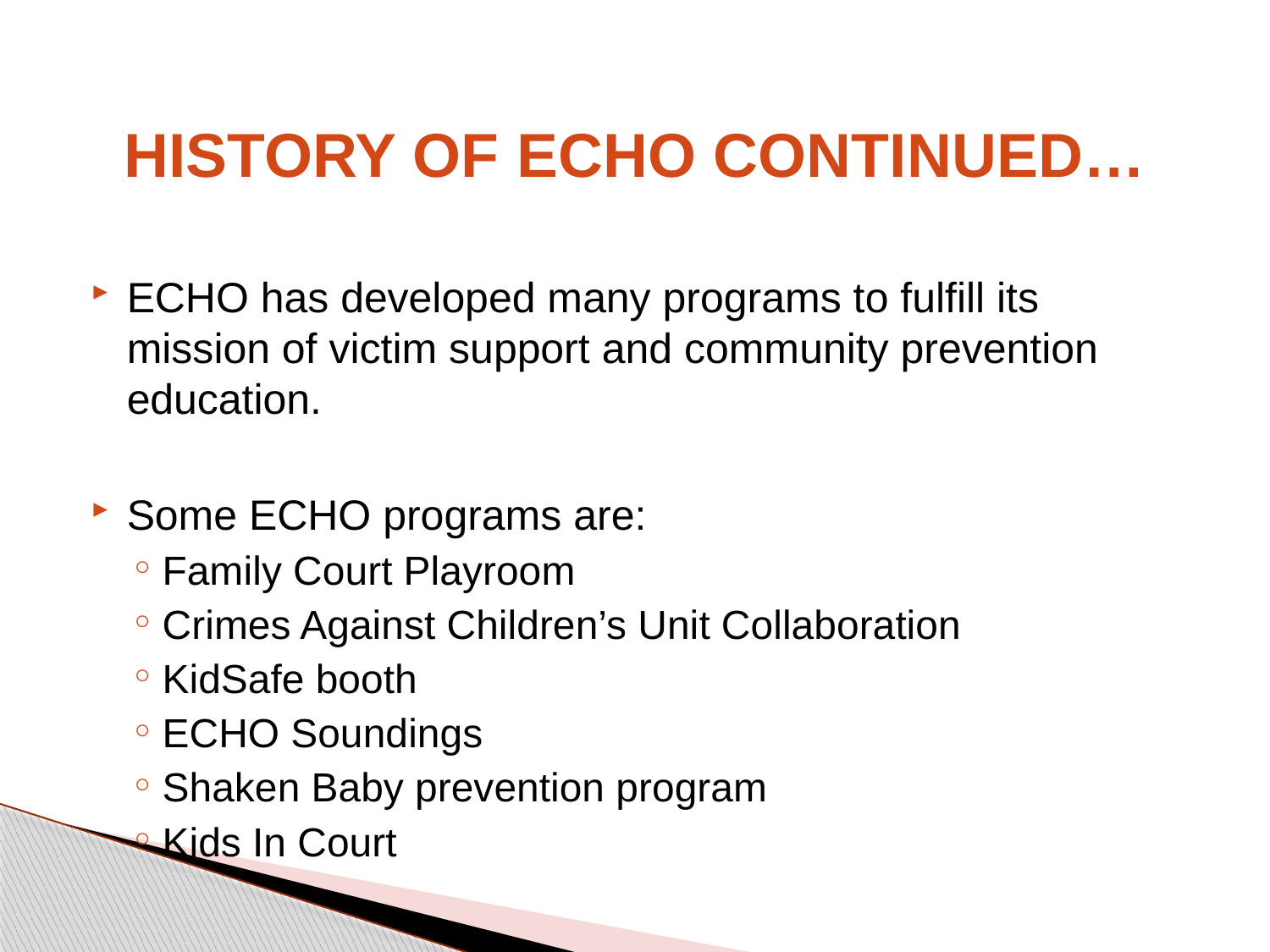

# HISTORY OF ECHO continued…
ECHO has developed many programs to fulfill its mission of victim support and community prevention education.

Some ECHO programs are:
Family Court Playroom
Crimes Against Children’s Unit Collaboration
KidSafe booth
ECHO Soundings
Shaken Baby prevention program
Kids In Court